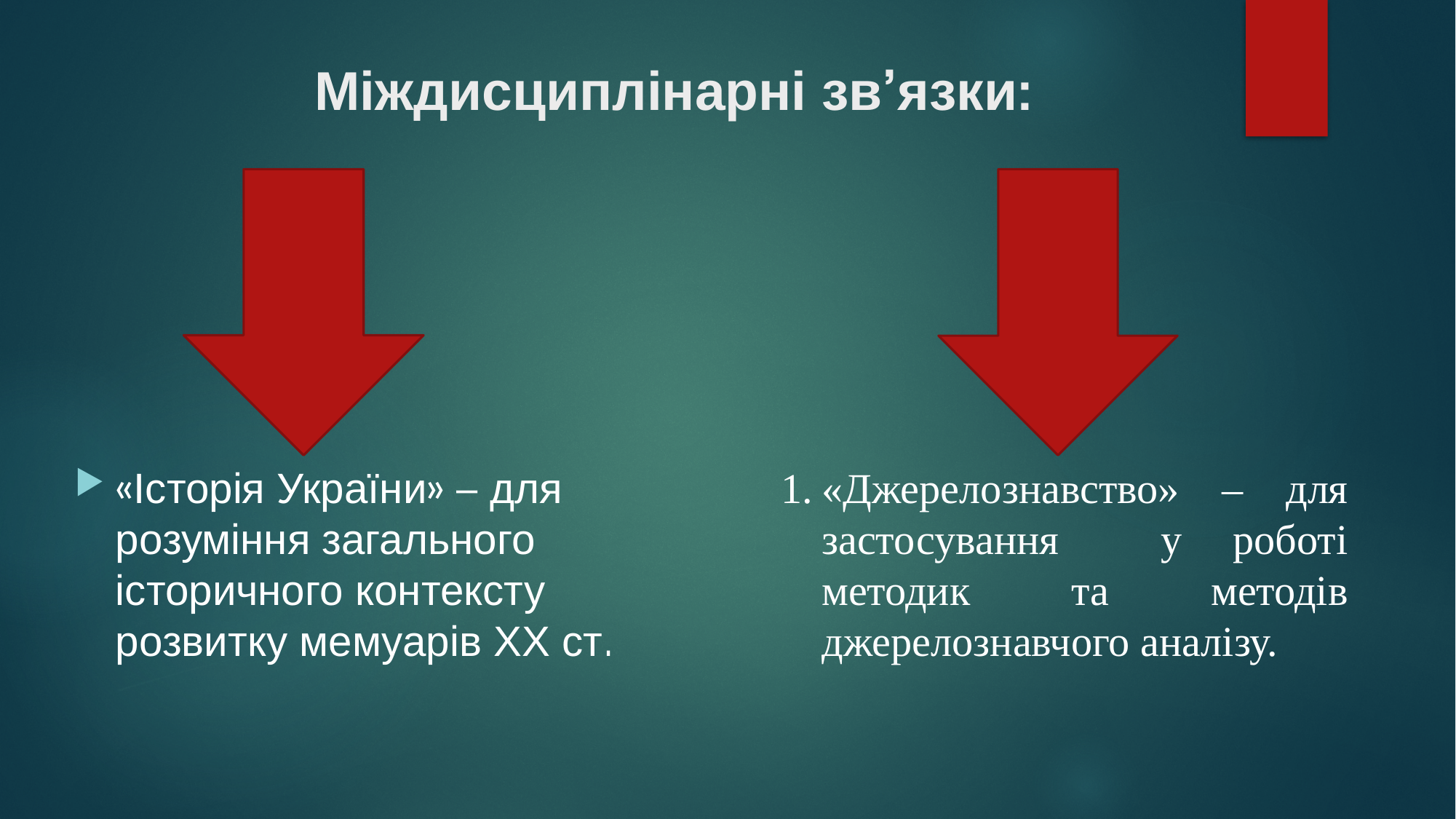

# Міждисциплінарні зв’язки:

«Джерелознавство» – для застосування  у роботі методик та методів джерелознавчого аналізу.

«Історія України» – для розуміння загального історичного контексту розвитку мемуарів ХХ ст.